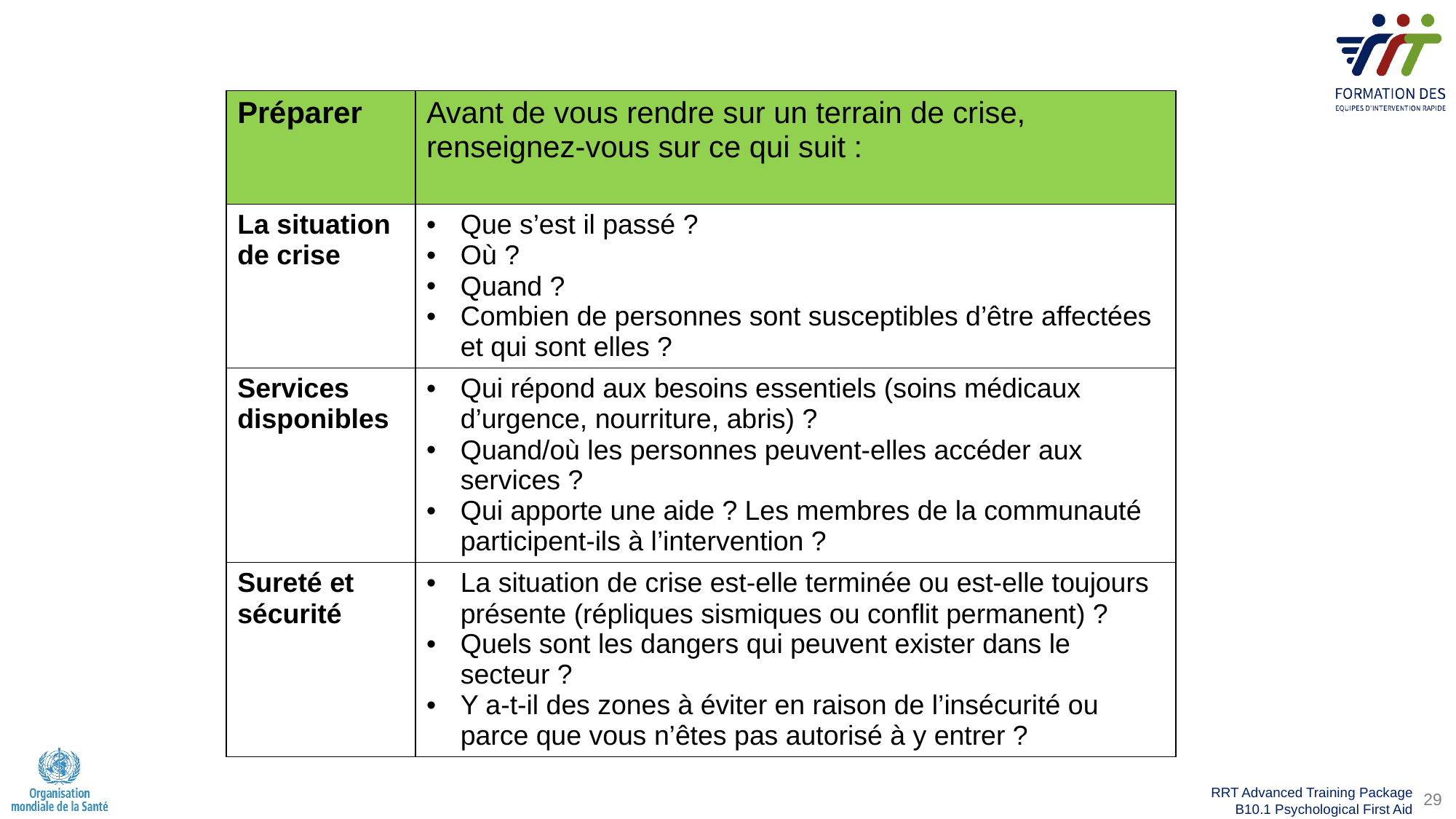

| Préparer | Avant de vous rendre sur un terrain de crise, renseignez-vous sur ce qui suit : |
| --- | --- |
| La situation de crise | Que s’est il passé ? Où ? Quand ? Combien de personnes sont susceptibles d’être affectées et qui sont elles ? |
| Services disponibles | Qui répond aux besoins essentiels (soins médicaux d’urgence, nourriture, abris) ? Quand/où les personnes peuvent-elles accéder aux services ? Qui apporte une aide ? Les membres de la communauté participent-ils à l’intervention ? |
| Sureté et sécurité | La situation de crise est-elle terminée ou est-elle toujours présente (répliques sismiques ou conflit permanent) ? Quels sont les dangers qui peuvent exister dans le secteur ? Y a-t-il des zones à éviter en raison de l’insécurité ou parce que vous n’êtes pas autorisé à y entrer ? |